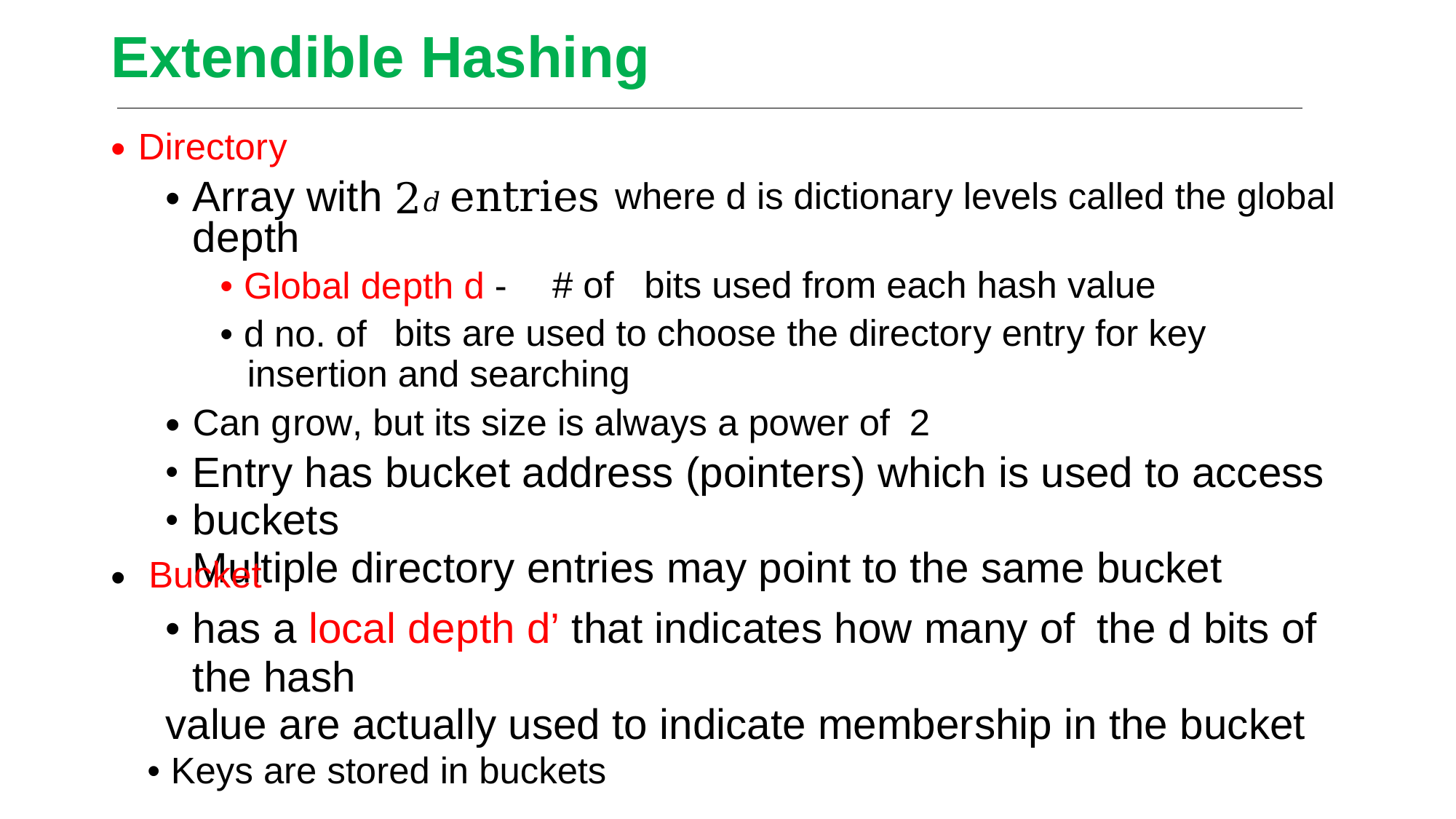

Extendible Hashing

•
Directory
2𝑑
•
entries where d is dictionary levels called the global
Array with depth
• Global depth d -
# of
bits used from each hash value
• d no. of
bits are used to choose the directory entry for key
insertion and searching
•
•
•
Can grow, but its size is always a power of 2
Entry has bucket address (pointers) which is used to access buckets
Multiple directory entries may point to the same bucket
•
Bucket
• has a local depth d’ that indicates how many of the d bits of the hash
value are actually used to indicate membership in the bucket
• Keys are stored in buckets